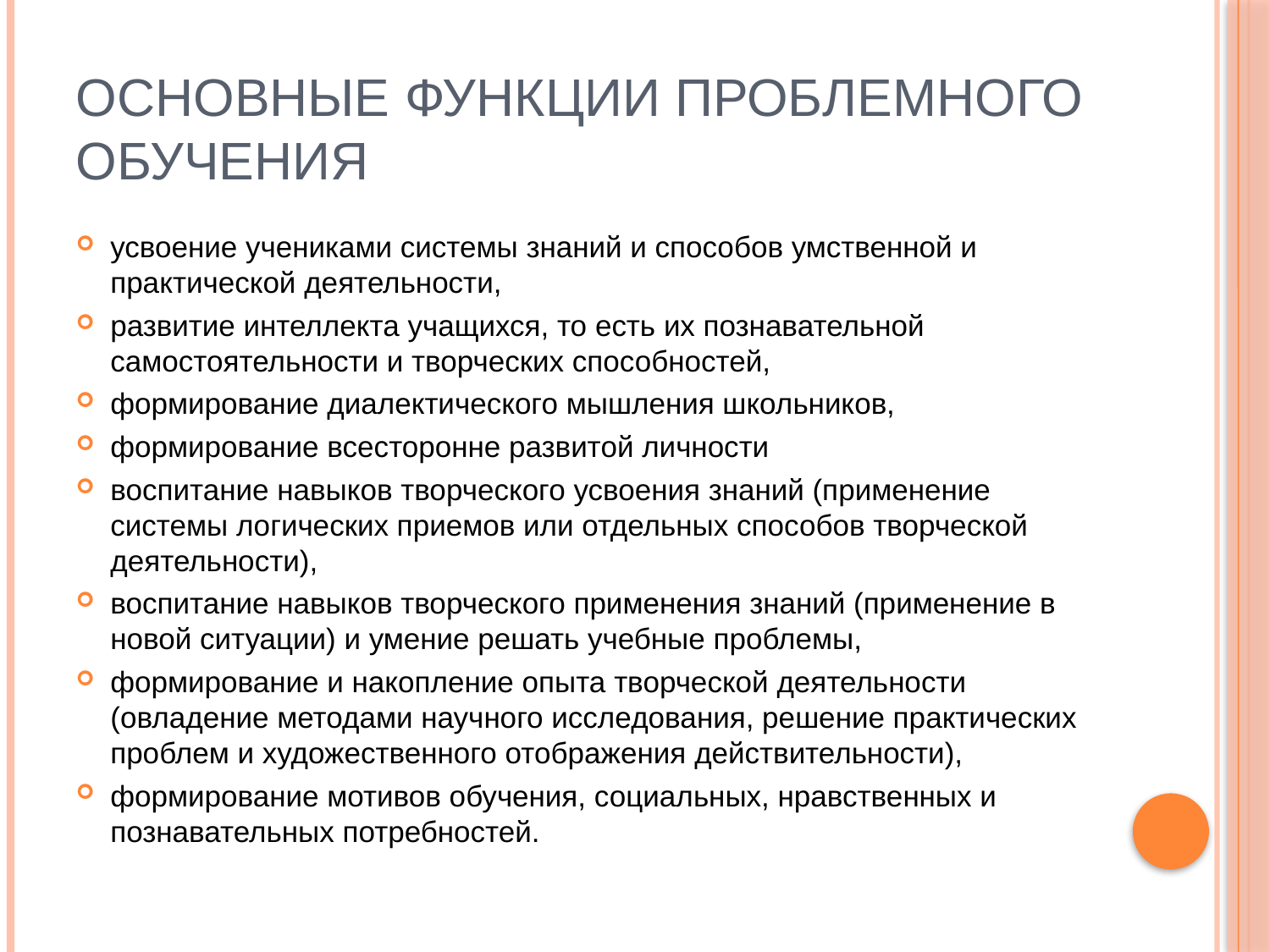

# Основные функции проблемного обучения
усвоение учениками системы знаний и способов умственной и практической деятельности,
развитие интеллекта учащихся, то есть их познавательной самостоятельности и творческих способностей,
формирование диалектического мышления школьников,
формирование всесторонне развитой личности
воспитание навыков творческого усвоения знаний (применение системы логических приемов или отдельных способов творческой деятельности),
воспитание навыков творческого применения знаний (применение в новой ситуации) и умение решать учебные проблемы,
формирование и накопление опыта творческой деятельности (овладение методами научного исследования, решение практических проблем и художественного отображения действительности),
формирование мотивов обучения, социальных, нравственных и познавательных потребностей.